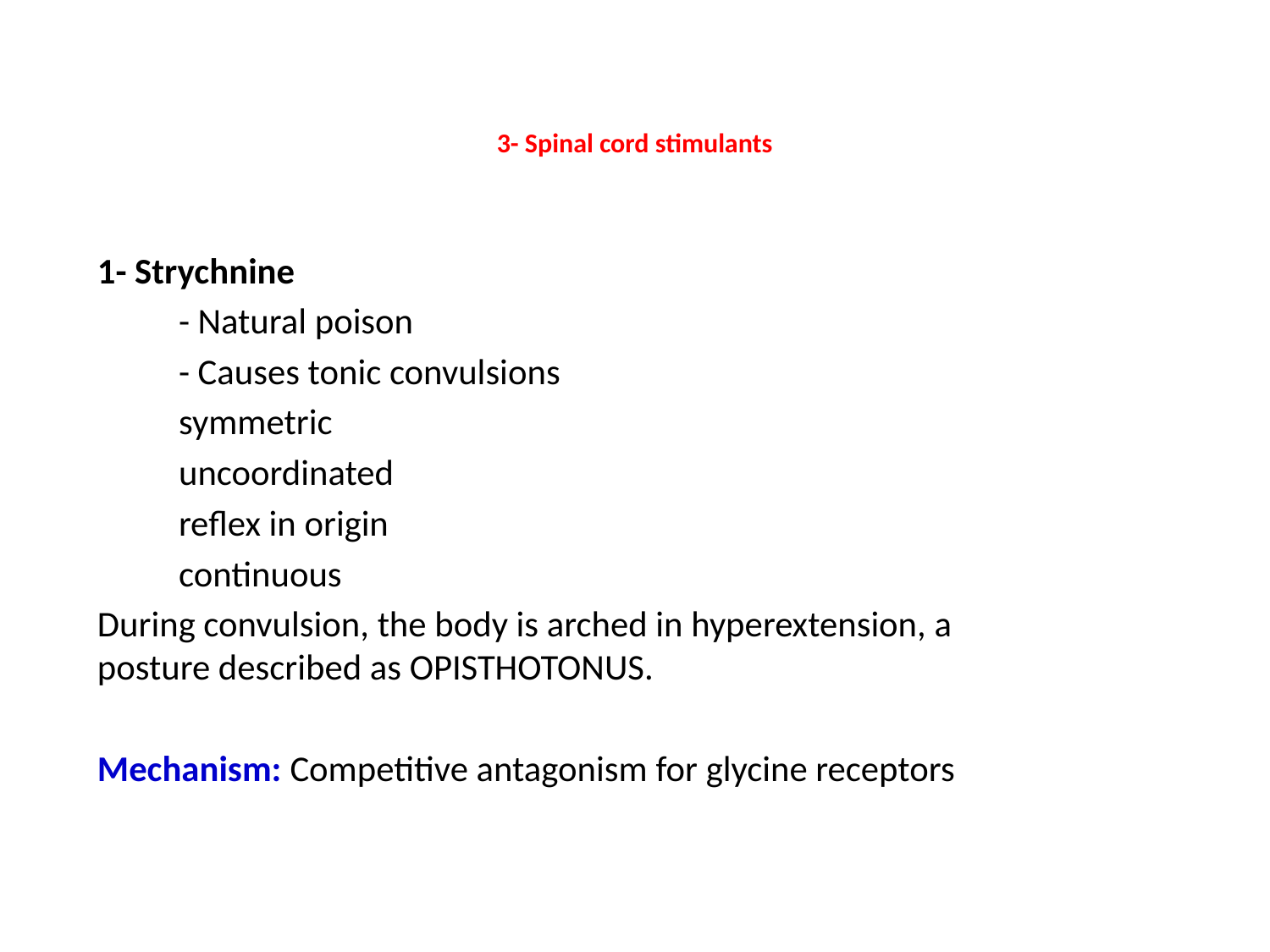

# 3- Spinal cord stimulants

1- Strychnine
	- Natural poison
	- Causes tonic convulsions
				symmetric
				uncoordinated
				reflex in origin
				continuous
During convulsion, the body is arched in hyperextension, a posture described as OPISTHOTONUS.

Mechanism: Competitive antagonism for glycine receptors